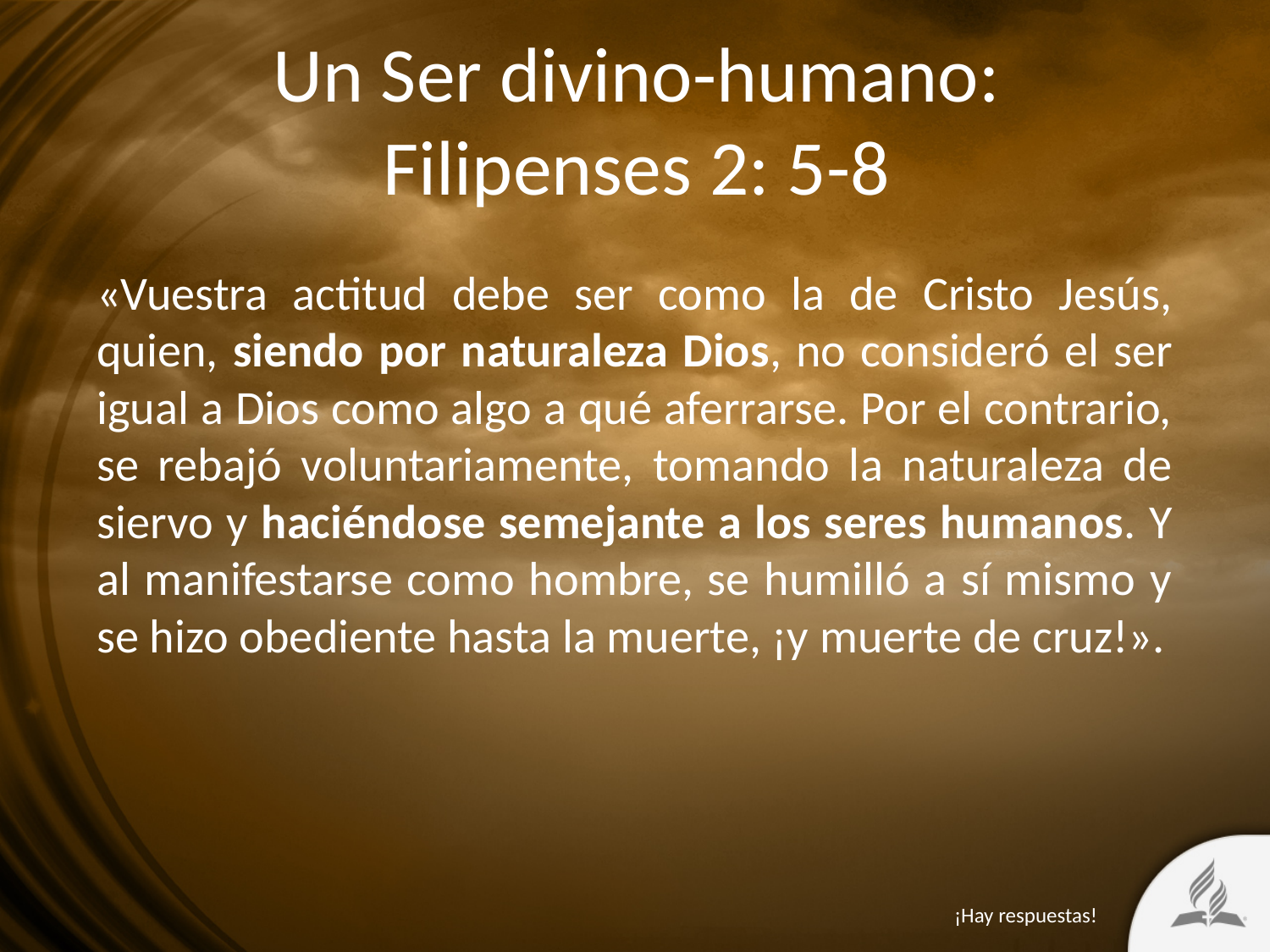

# Un Ser divino-humano: Filipenses 2: 5-8
«Vuestra actitud debe ser como la de Cristo Jesús, quien, siendo por naturaleza Dios, no consideró el ser igual a Dios como algo a qué aferrarse. Por el contrario, se rebajó voluntariamente, tomando la naturaleza de siervo y haciéndose semejante a los seres humanos. Y al manifestarse como hombre, se humilló a sí mismo y se hizo obediente hasta la muerte, ¡y muerte de cruz!».
¡Hay respuestas!